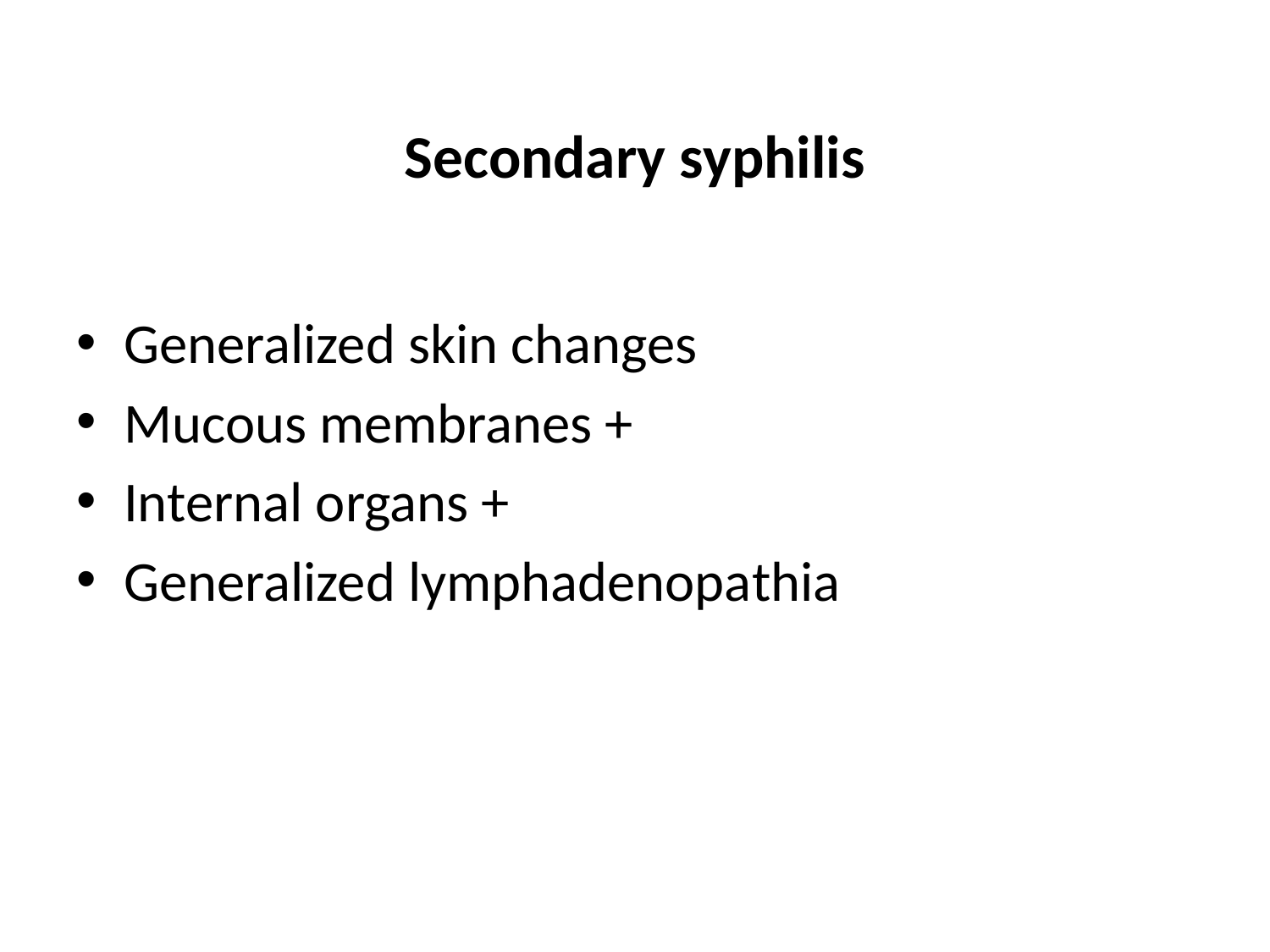

# Secondary syphilis

Generalized skin changes
Mucous membranes +
Internal organs +
Generalized lymphadenopathia